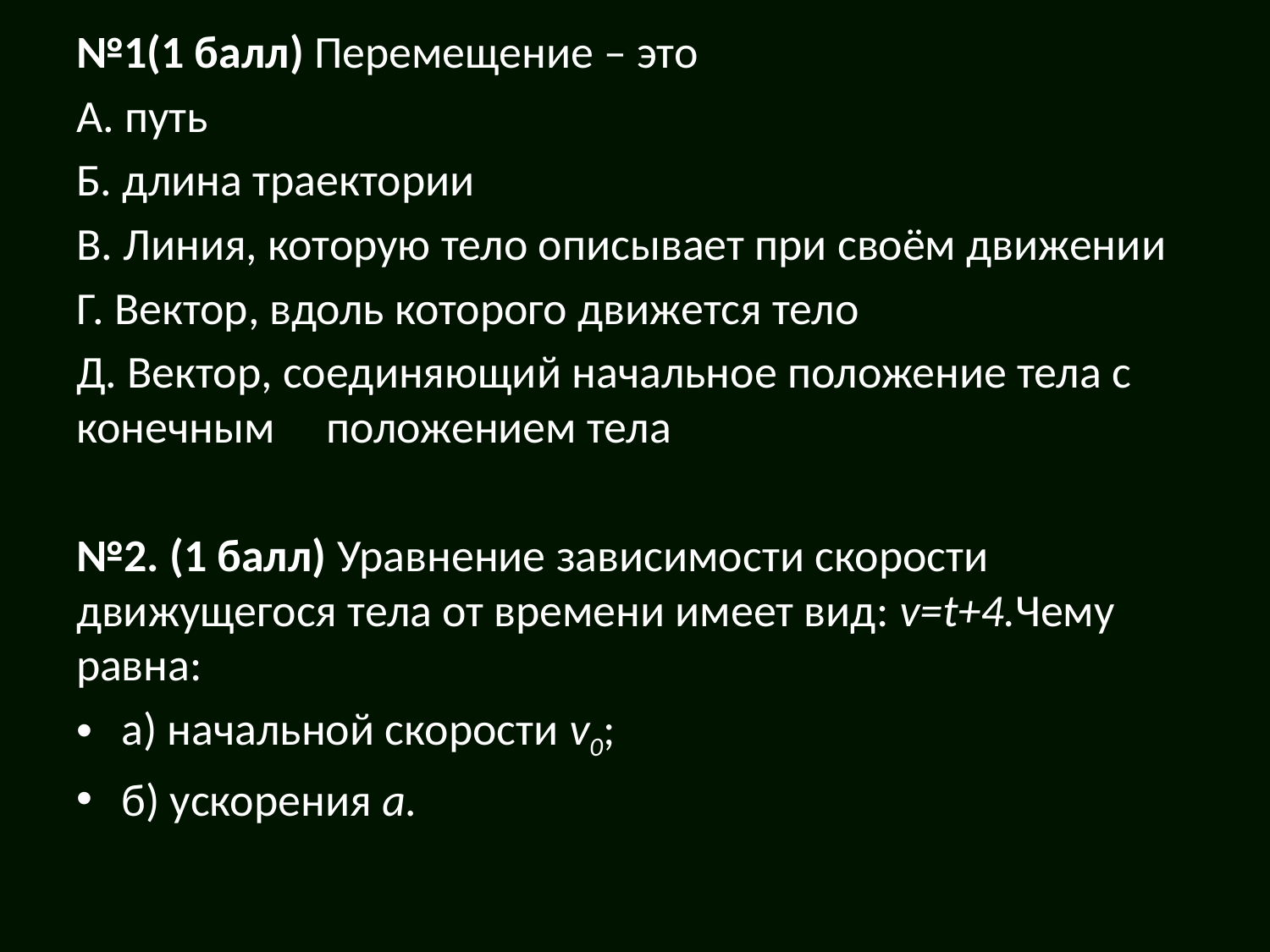

№1(1 балл) Перемещение – это
А. путь
Б. длина траектории
В. Линия, которую тело описывает при своём движении
Г. Вектор, вдоль которого движется тело
Д. Вектор, соединяющий начальное положение тела с конечным     положением тела

№2. (1 балл) Уравнение зависимости скорости движущегося тела от времени имеет вид: v=t+4.Чему равна:
а) начальной скорости v0;
б) ускорения a.